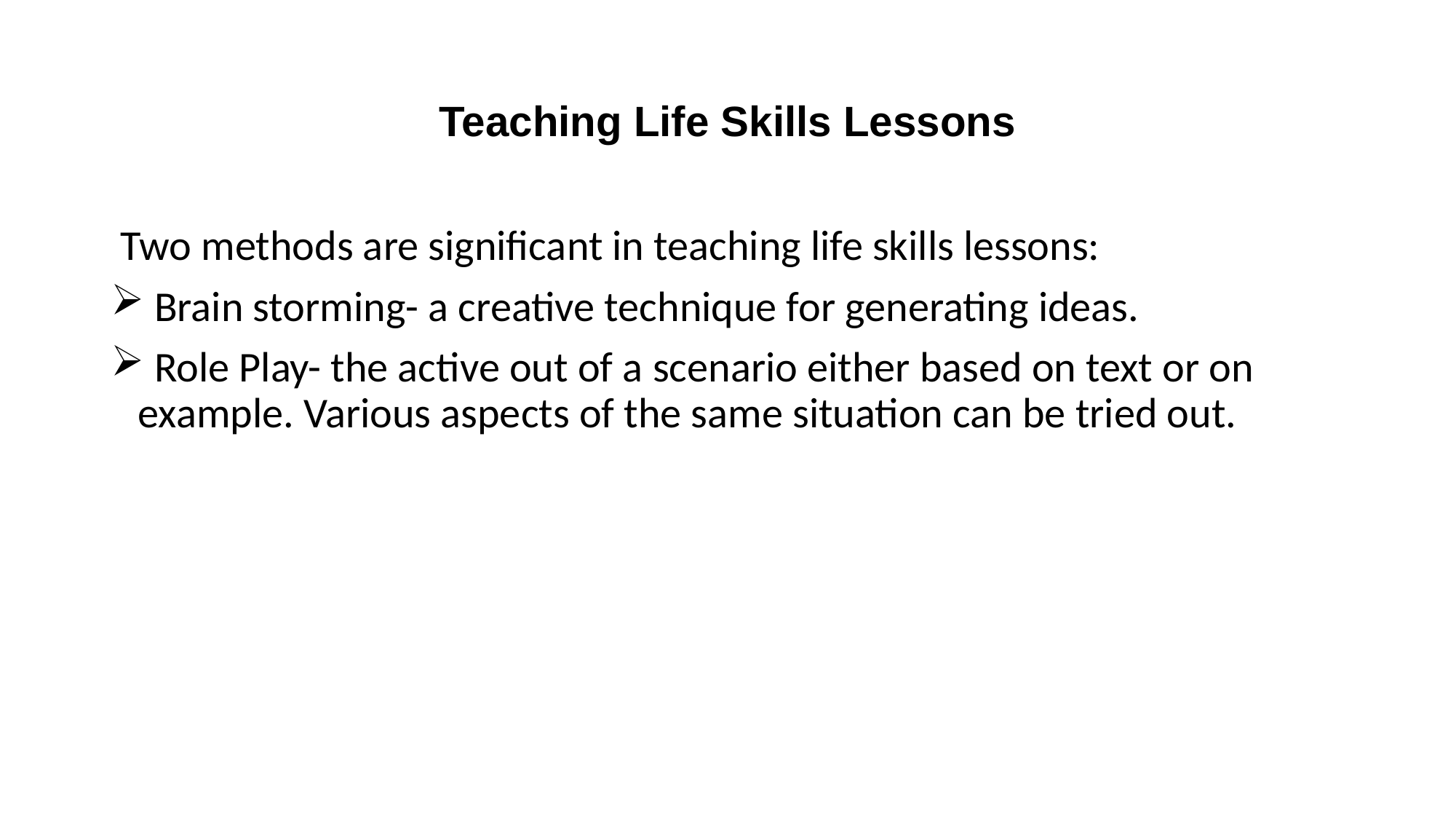

# Teaching Life Skills Lessons
 Two methods are significant in teaching life skills lessons:
 Brain storming- a creative technique for generating ideas.
 Role Play- the active out of a scenario either based on text or on example. Various aspects of the same situation can be tried out.